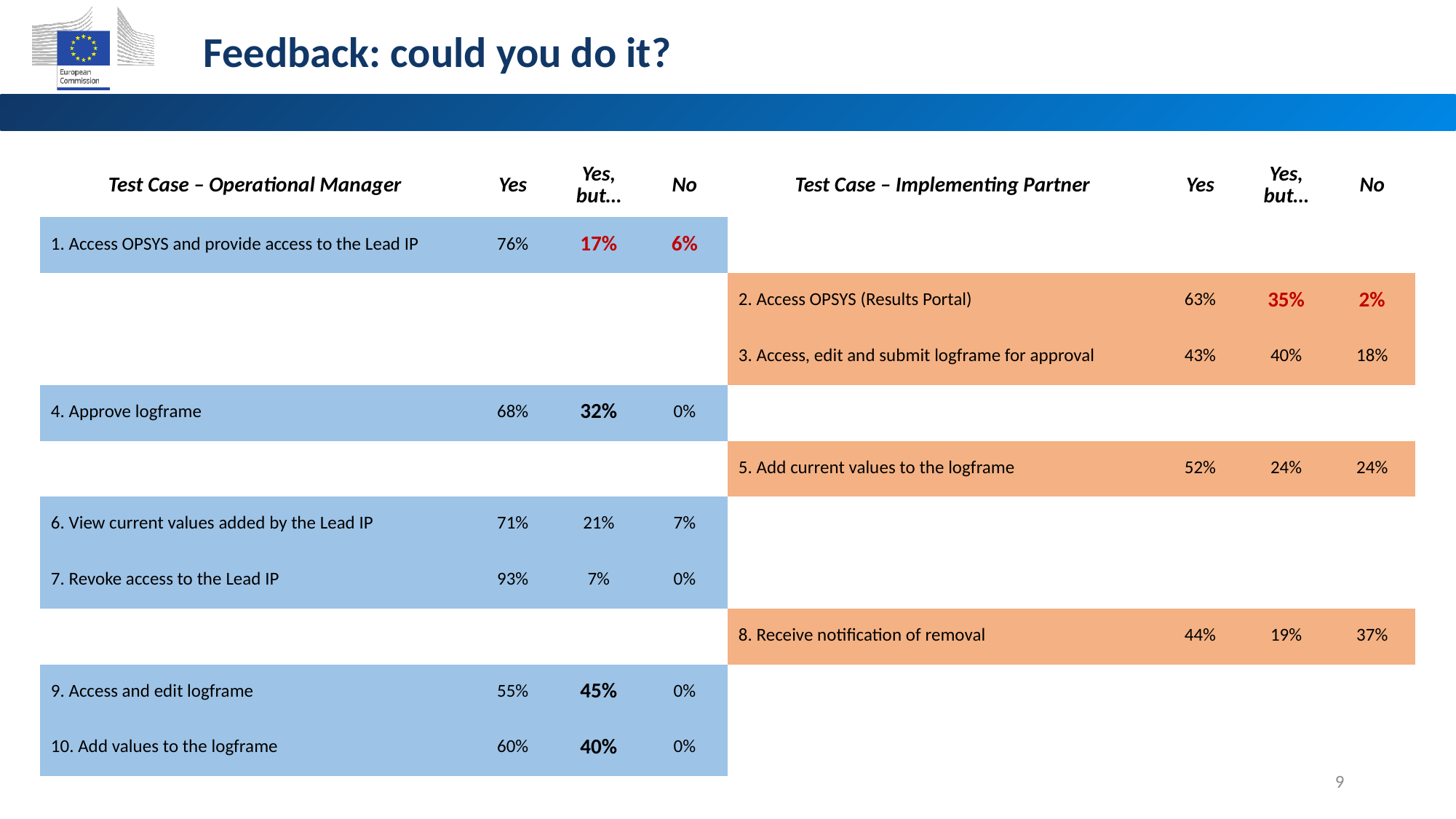

Feedback: could you do it?
| Test Case – Operational Manager | Yes | Yes, but… | No | Test Case – Implementing Partner | Yes | Yes, but… | No |
| --- | --- | --- | --- | --- | --- | --- | --- |
| 1. Access OPSYS and provide access to the Lead IP | 76% | 17% | 6% |  |  |  |  |
|  |  |  |  | 2. Access OPSYS (Results Portal) | 63% | 35% | 2% |
|  |  |  |  | 3. Access, edit and submit logframe for approval | 43% | 40% | 18% |
| 4. Approve logframe | 68% | 32% | 0% |  |  |  |  |
|  |  |  |  | 5. Add current values to the logframe | 52% | 24% | 24% |
| 6. View current values added by the Lead IP | 71% | 21% | 7% |  |  |  |  |
| 7. Revoke access to the Lead IP | 93% | 7% | 0% |  |  |  |  |
|  |  |  |  | 8. Receive notification of removal | 44% | 19% | 37% |
| 9. Access and edit logframe | 55% | 45% | 0% |  |  |  |  |
| 10. Add values to the logframe | 60% | 40% | 0% |  |  |  |  |
9